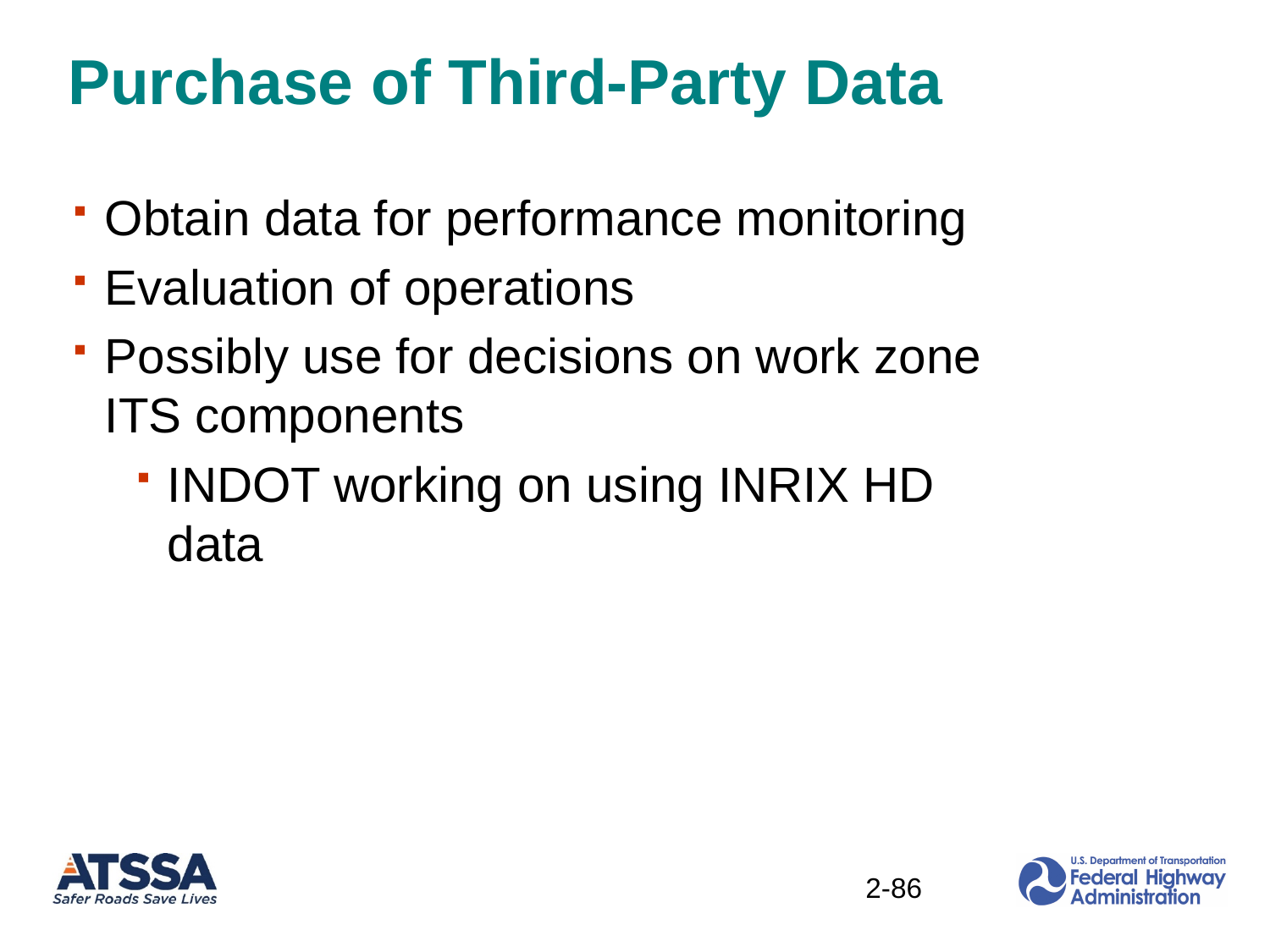

# Purchase of Third-Party Data
Obtain data for performance monitoring
Evaluation of operations
Possibly use for decisions on work zone ITS components
INDOT working on using INRIX HD data